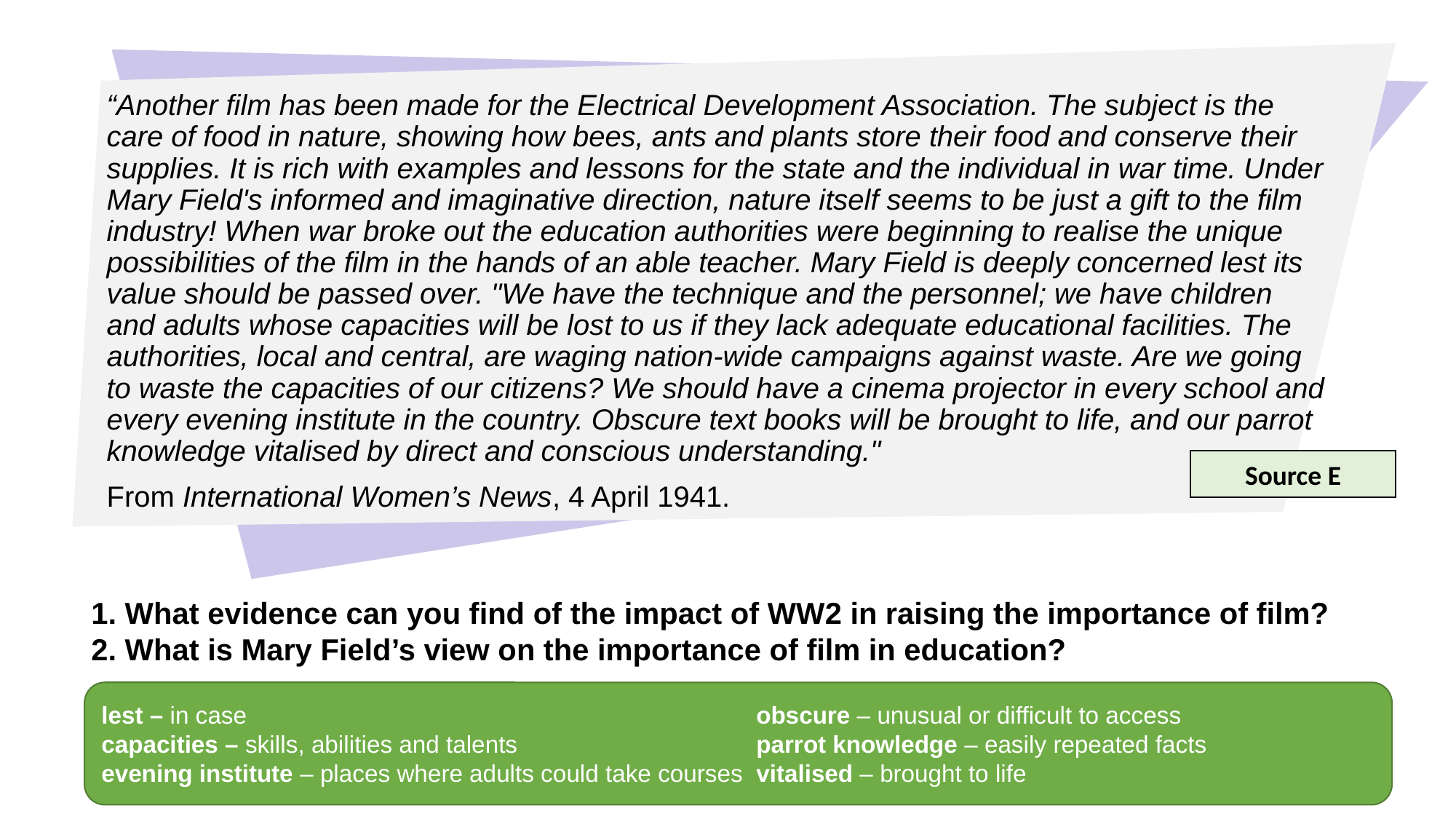

“Another film has been made for the Electrical Development Association. The subject is the care of food in nature, showing how bees, ants and plants store their food and conserve their supplies. It is rich with examples and lessons for the state and the individual in war time. Under Mary Field's informed and imaginative direction, nature itself seems to be just a gift to the film industry! When war broke out the education authorities were beginning to realise the unique possibilities of the film in the hands of an able teacher. Mary Field is deeply concerned lest its value should be passed over. "We have the technique and the personnel; we have children and adults whose capacities will be lost to us if they lack adequate educational facilities. The authorities, local and central, are waging nation-wide campaigns against waste. Are we going to waste the capacities of our citizens? We should have a cinema projector in every school and every evening institute in the country. Obscure text books will be brought to life, and our parrot knowledge vitalised by direct and conscious understanding."
From International Women’s News, 4 April 1941.

Source E
1. What evidence can you find of the impact of WW2 in raising the importance of film?
2. What is Mary Field’s view on the importance of film in education?
lest – in case					obscure – unusual or difficult to access
capacities – skills, abilities and talents			parrot knowledge – easily repeated facts
evening institute – places where adults could take courses	vitalised – brought to life